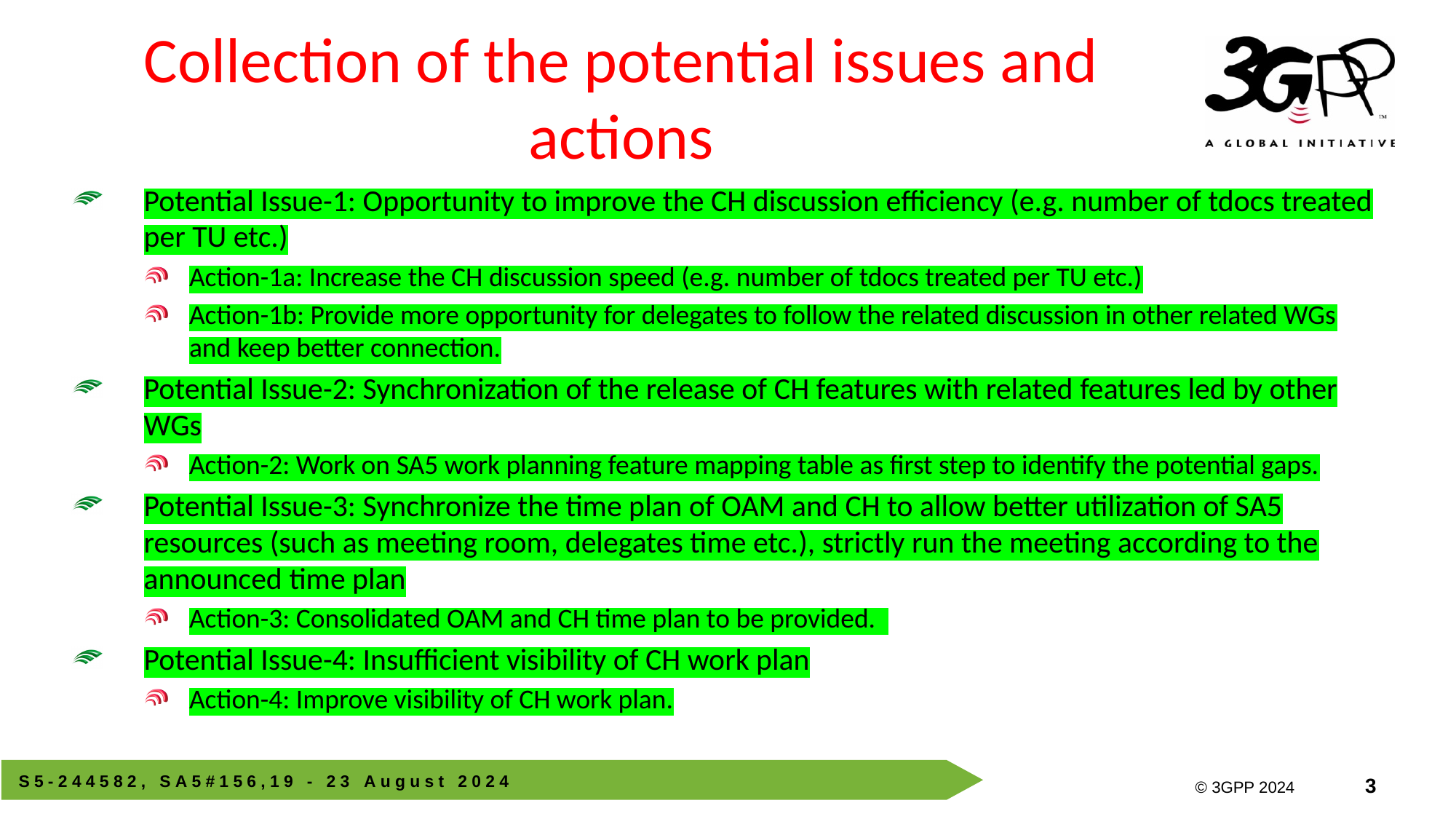

# Collection of the potential issues and actions
Potential Issue-1: Opportunity to improve the CH discussion efficiency (e.g. number of tdocs treated per TU etc.)
Action-1a: Increase the CH discussion speed (e.g. number of tdocs treated per TU etc.)
Action-1b: Provide more opportunity for delegates to follow the related discussion in other related WGs and keep better connection.
Potential Issue-2: Synchronization of the release of CH features with related features led by other WGs
Action-2: Work on SA5 work planning feature mapping table as first step to identify the potential gaps.
Potential Issue-3: Synchronize the time plan of OAM and CH to allow better utilization of SA5 resources (such as meeting room, delegates time etc.), strictly run the meeting according to the announced time plan
Action-3: Consolidated OAM and CH time plan to be provided.
Potential Issue-4: Insufficient visibility of CH work plan
Action-4: Improve visibility of CH work plan.